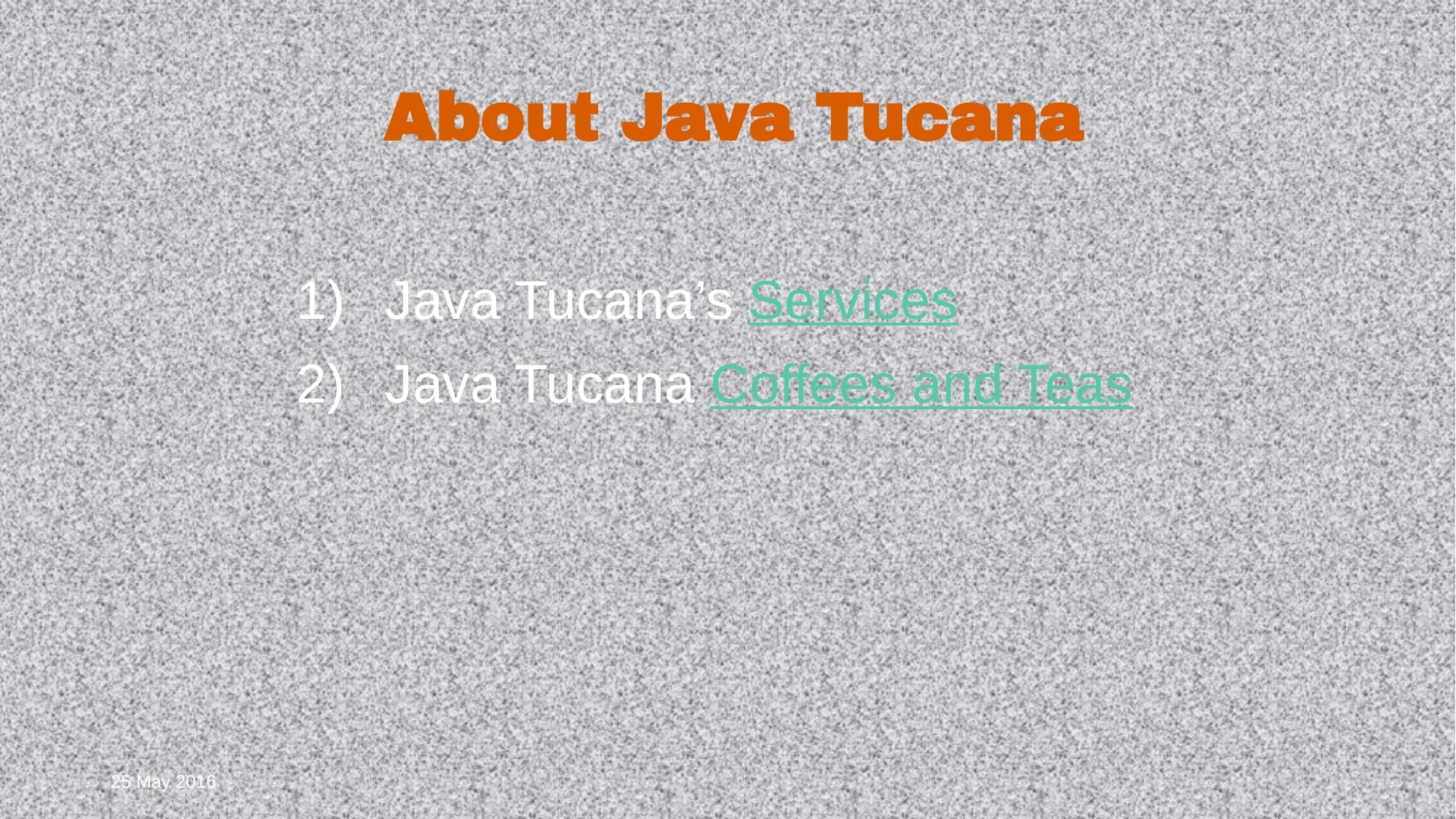

# About Java Tucana
Java Tucana’s Services
Java Tucana Coffees and Teas
25 May 2016
Copyright 2016 Java Tucana
2